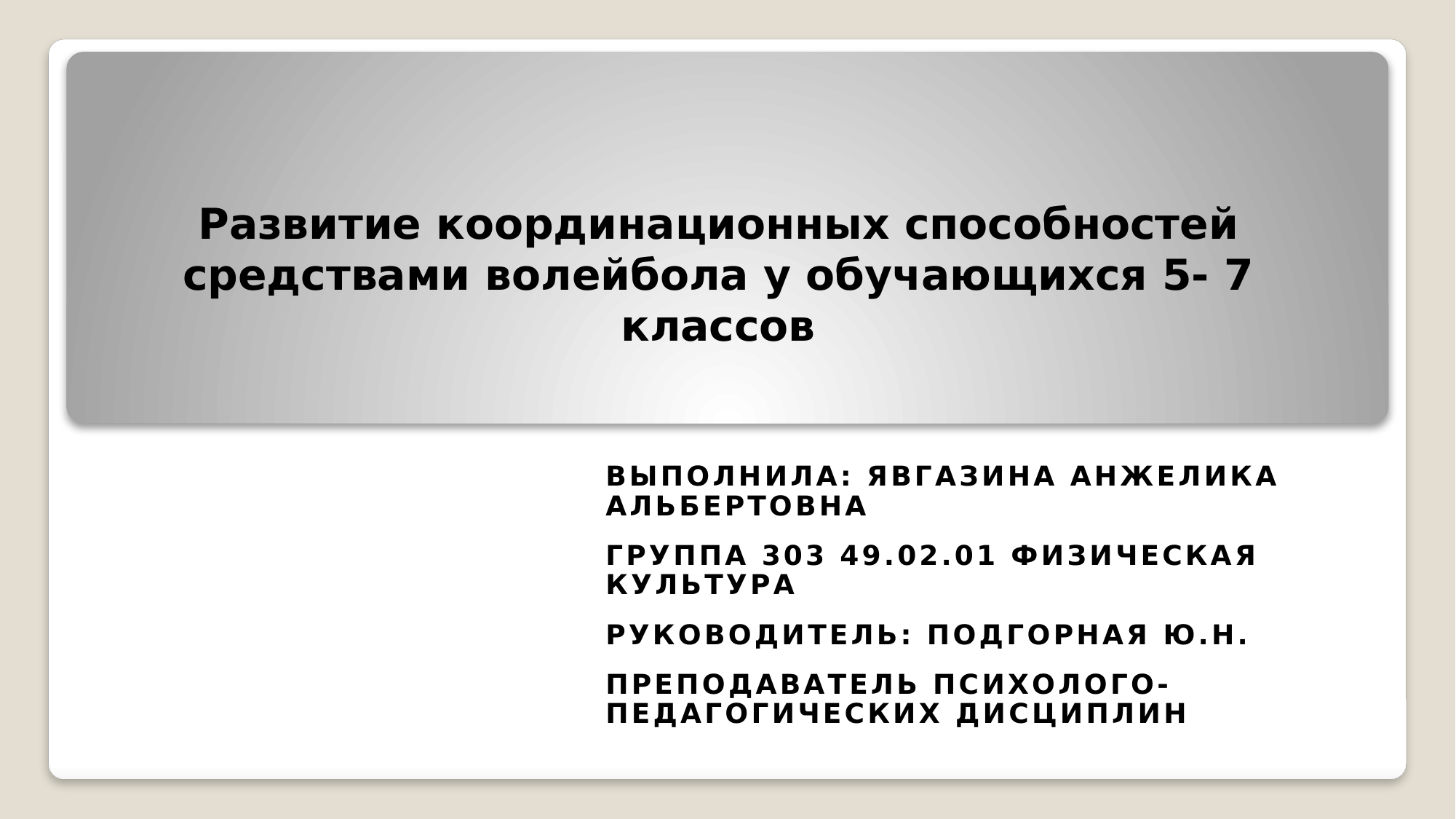

# Развитие координационных способностей средствами волейбола у обучающихся 5- 7 классов
Выполнила: Явгазина Анжелика Альбертовна
группа 303 49.02.01 физическая культура
руководитель: Подгорная Ю.Н.
Преподаватель психолого-педагогических дисциплин